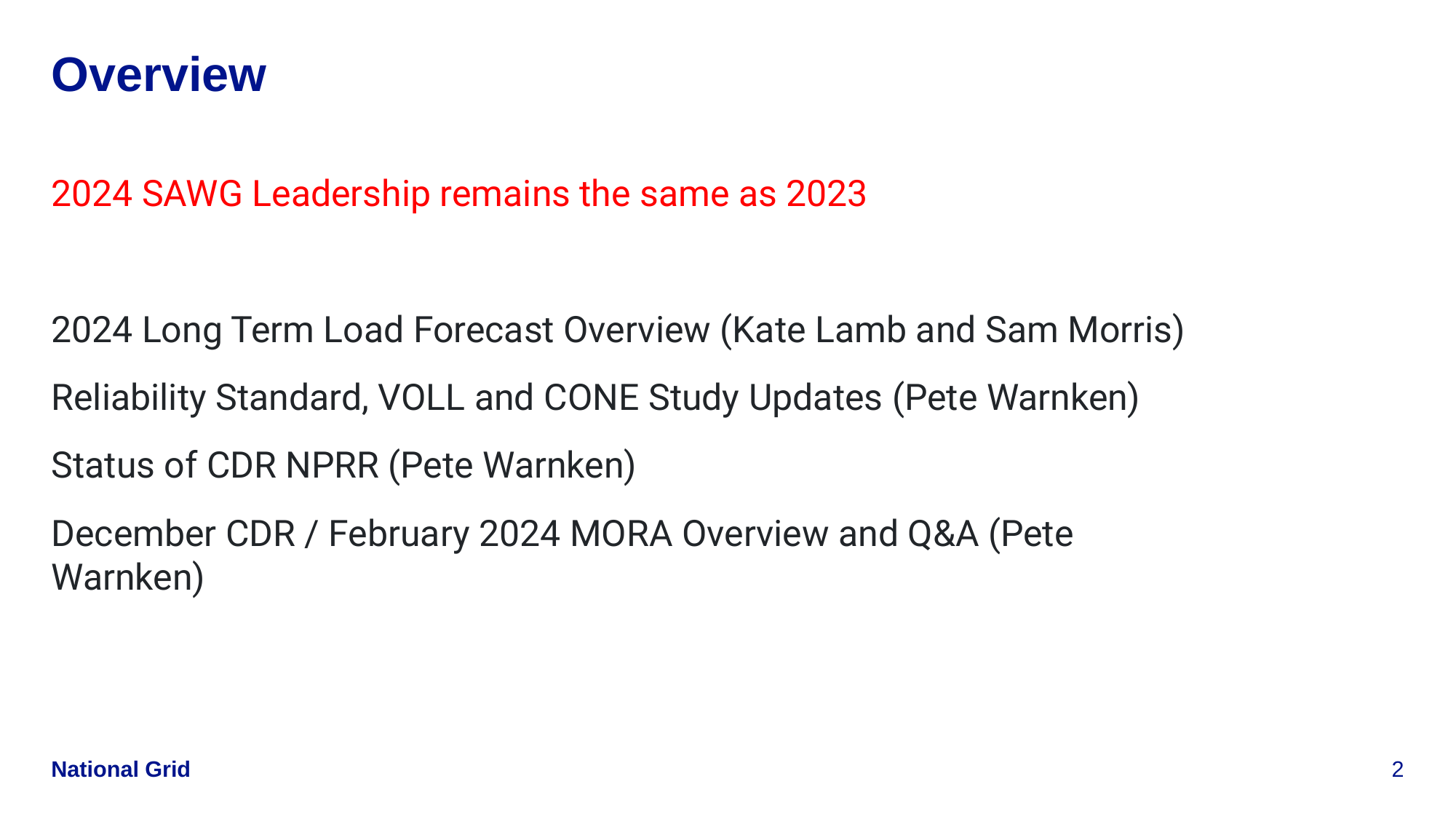

# Overview
2024 SAWG Leadership remains the same as 2023

2024 Long Term Load Forecast Overview (Kate Lamb and Sam Morris)
Reliability Standard, VOLL and CONE Study Updates (Pete Warnken)
Status of CDR NPRR (Pete Warnken)
December CDR / February 2024 MORA Overview and Q&A (Pete Warnken)